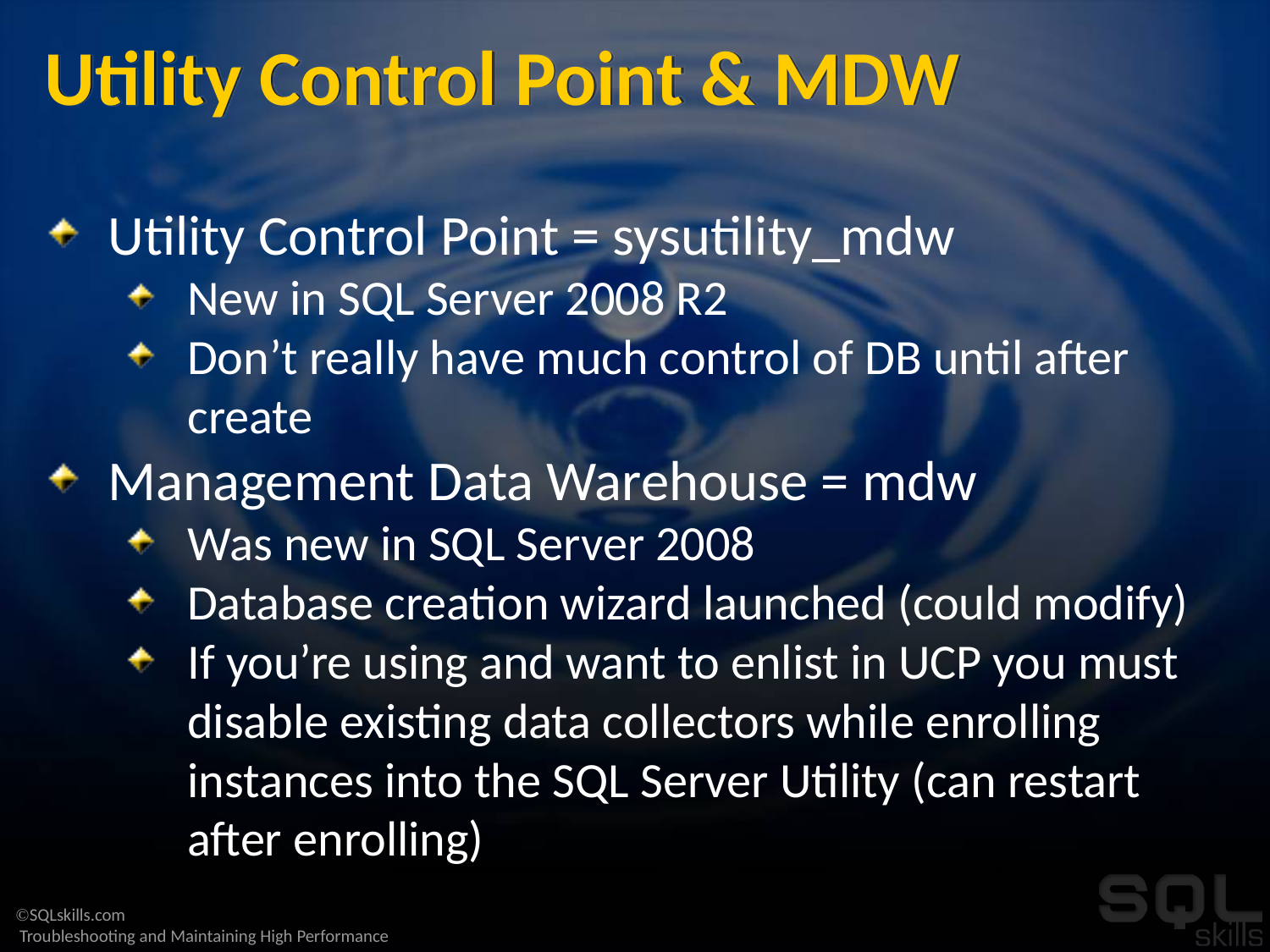

# Utility Control Point & MDW
Utility Control Point = sysutility_mdw
New in SQL Server 2008 R2
Don’t really have much control of DB until after create
Management Data Warehouse = mdw
Was new in SQL Server 2008
Database creation wizard launched (could modify)
If you’re using and want to enlist in UCP you must disable existing data collectors while enrolling instances into the SQL Server Utility (can restart after enrolling)